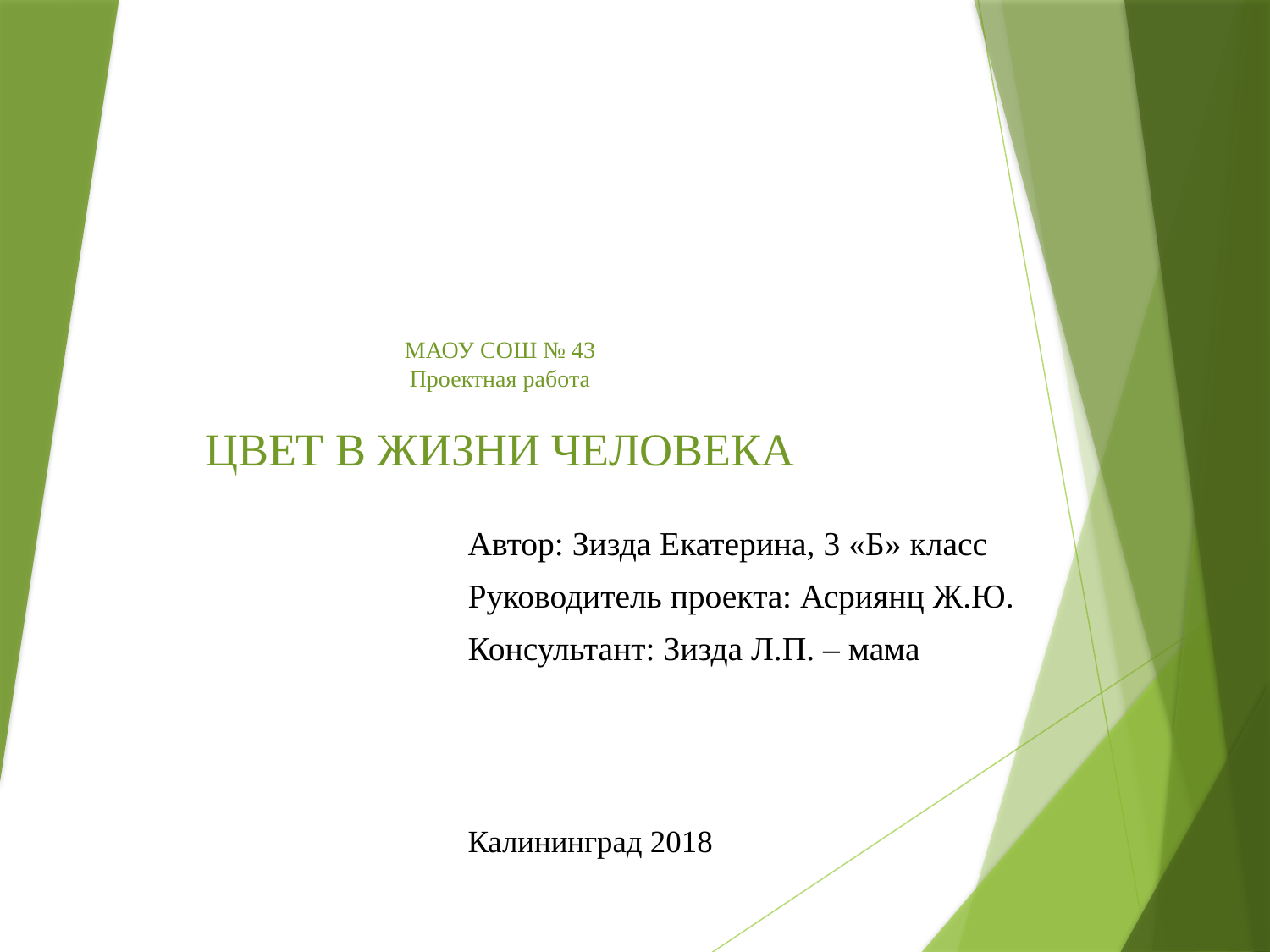

# МАОУ СОШ № 43 Проектная работа ЦВЕТ В ЖИЗНИ ЧЕЛОВЕКА
Автор: Зизда Екатерина, 3 «Б» класс
Руководитель проекта: Асриянц Ж.Ю.
Консультант: Зизда Л.П. – мама

Калининград 2018